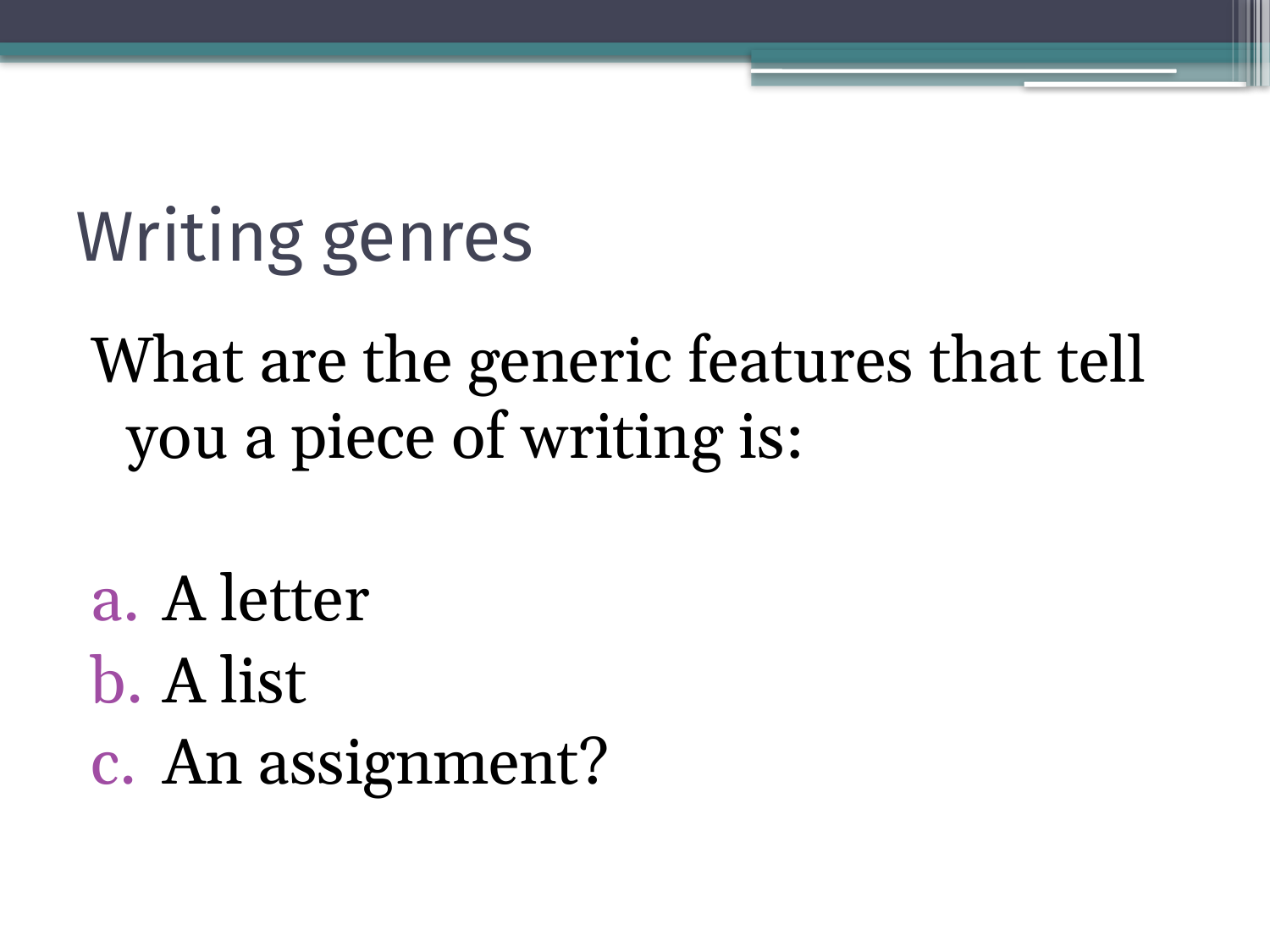

# Writing genres
What are the generic features that tell you a piece of writing is:

A letter
A list
An assignment?